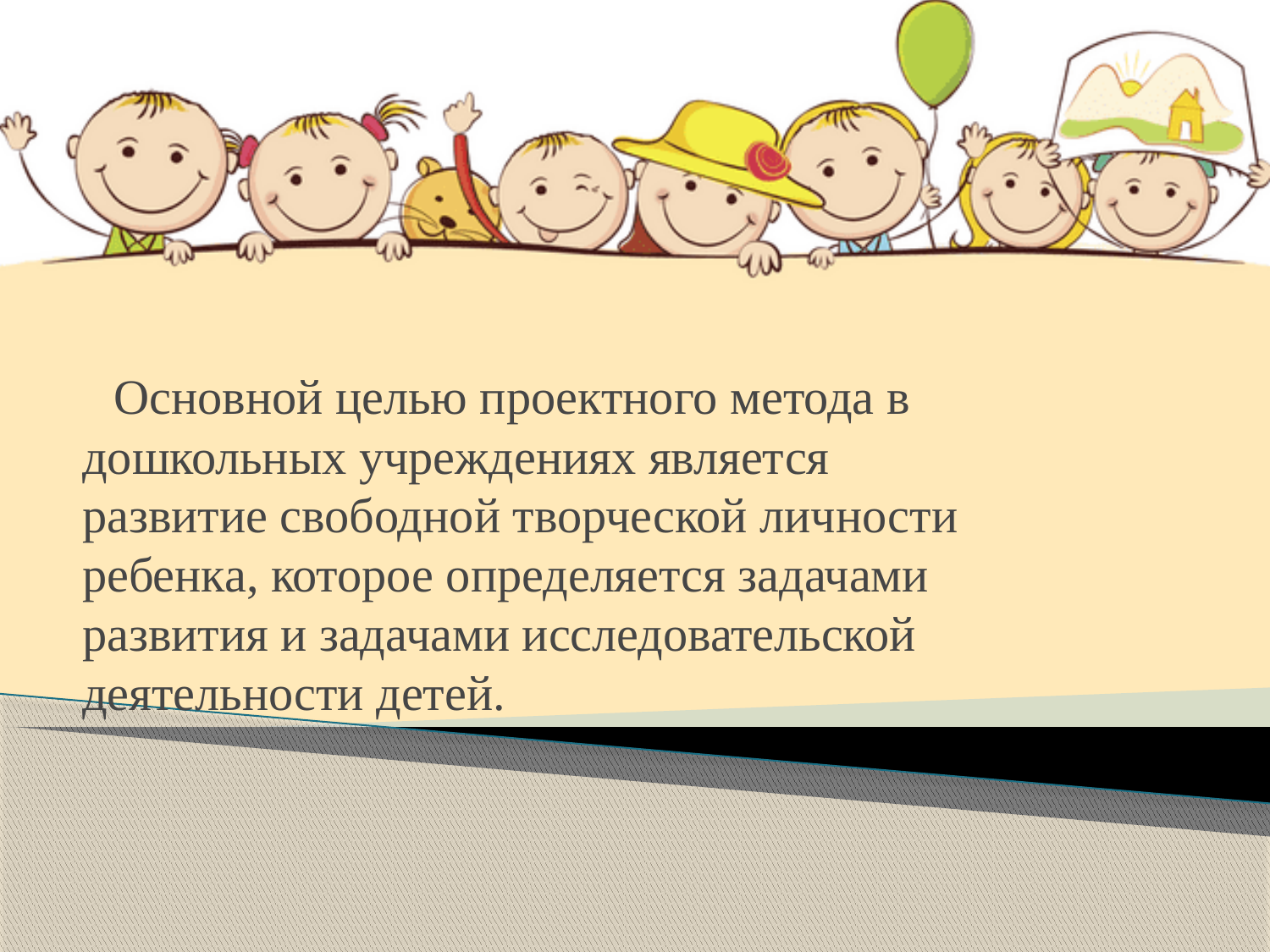

Основной целью проектного метода в дошкольных учреждениях является развитие свободной творческой личности ребенка, которое определяется задачами развития и задачами исследовательской деятельности детей.